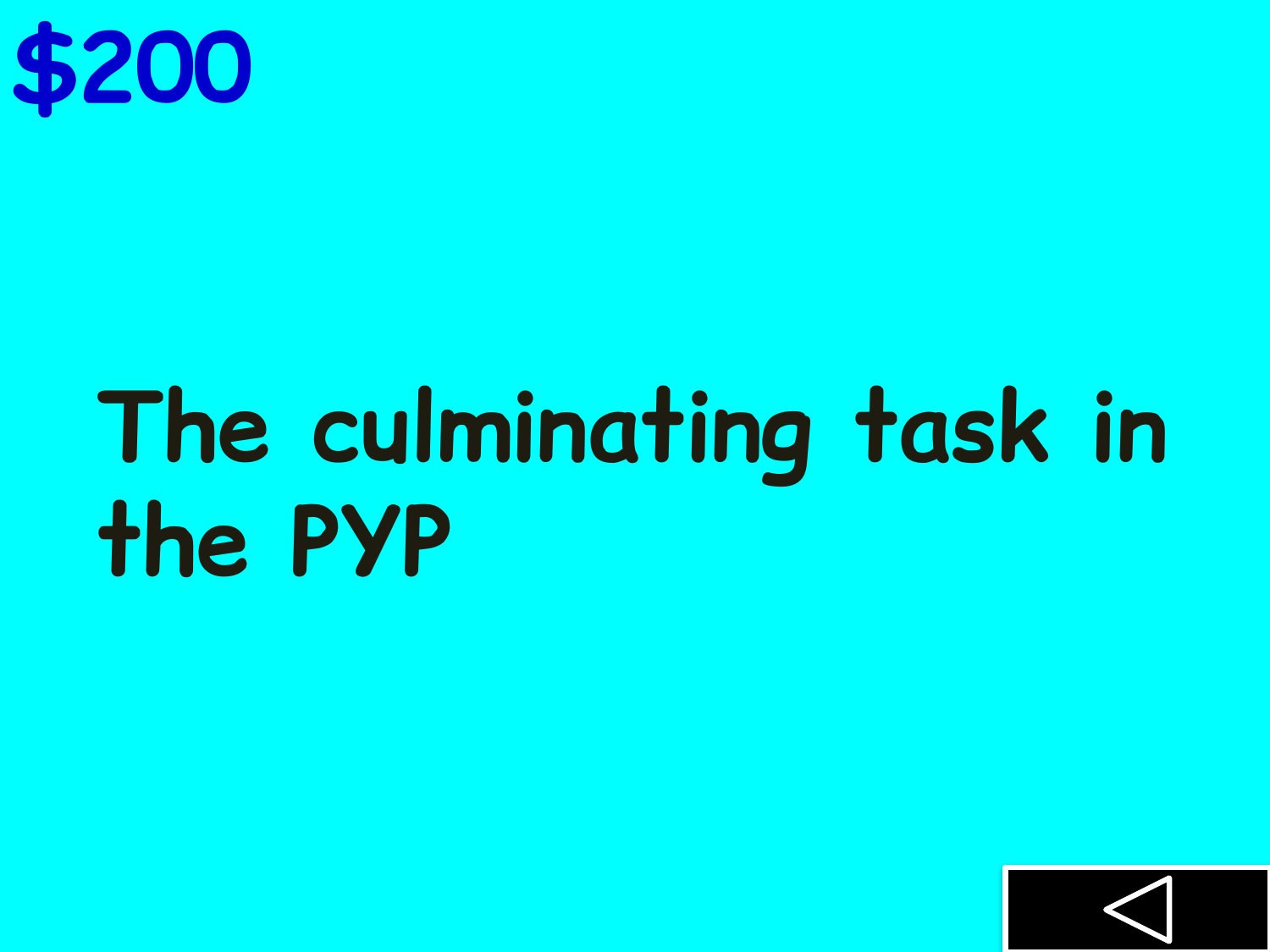

$200
The culminating task in the PYP